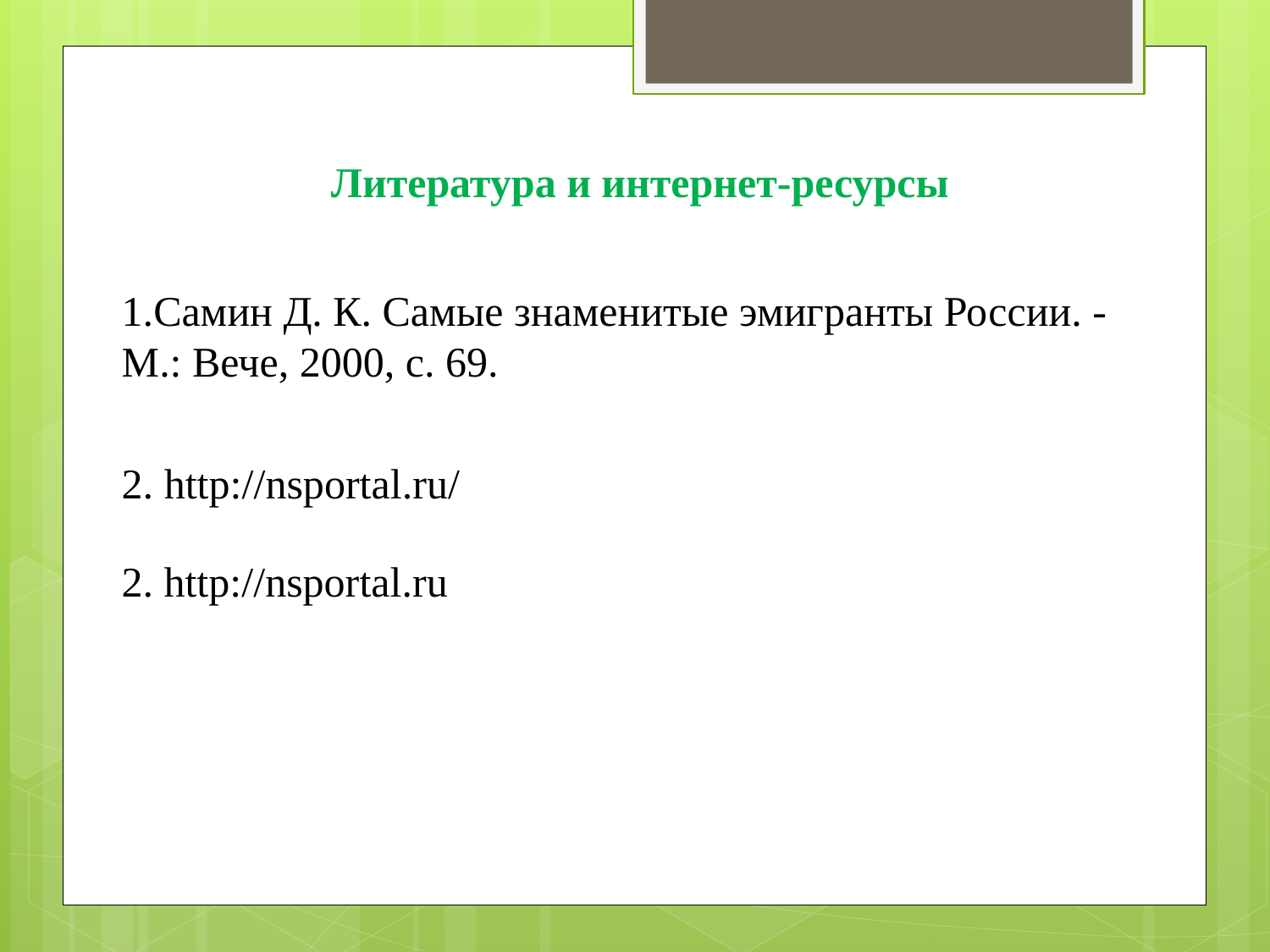

Литература и интернет-ресурсы
1.Самин Д. К. Самые знаменитые эмигранты России. - М.: Вече, 2000, с. 69.
2. http://nsportal.ru/

2. http://nsportal.ru